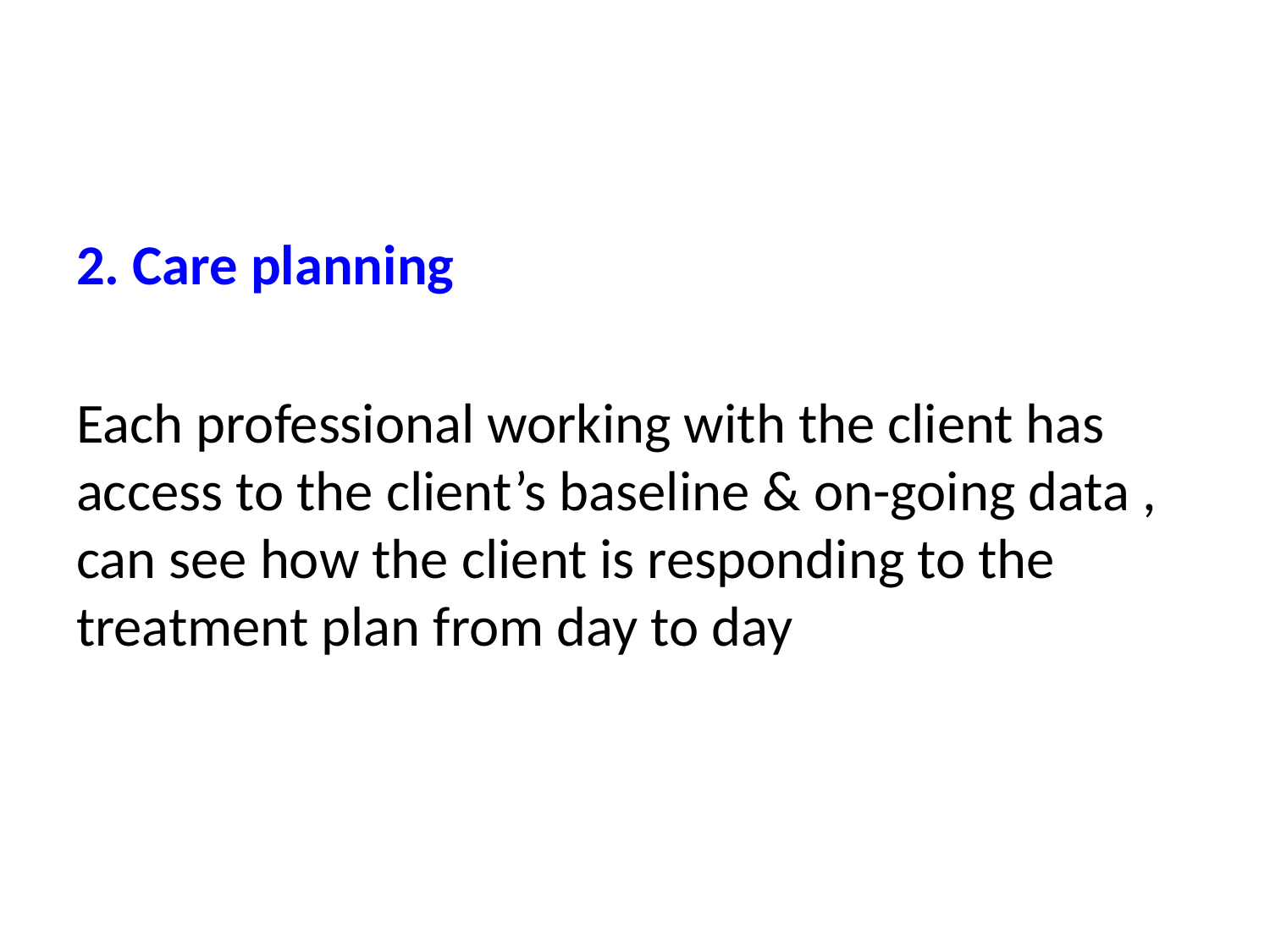

2. Care planning

Each professional working with the client has access to the client’s baseline & on-going data , can see how the client is responding to the treatment plan from day to day